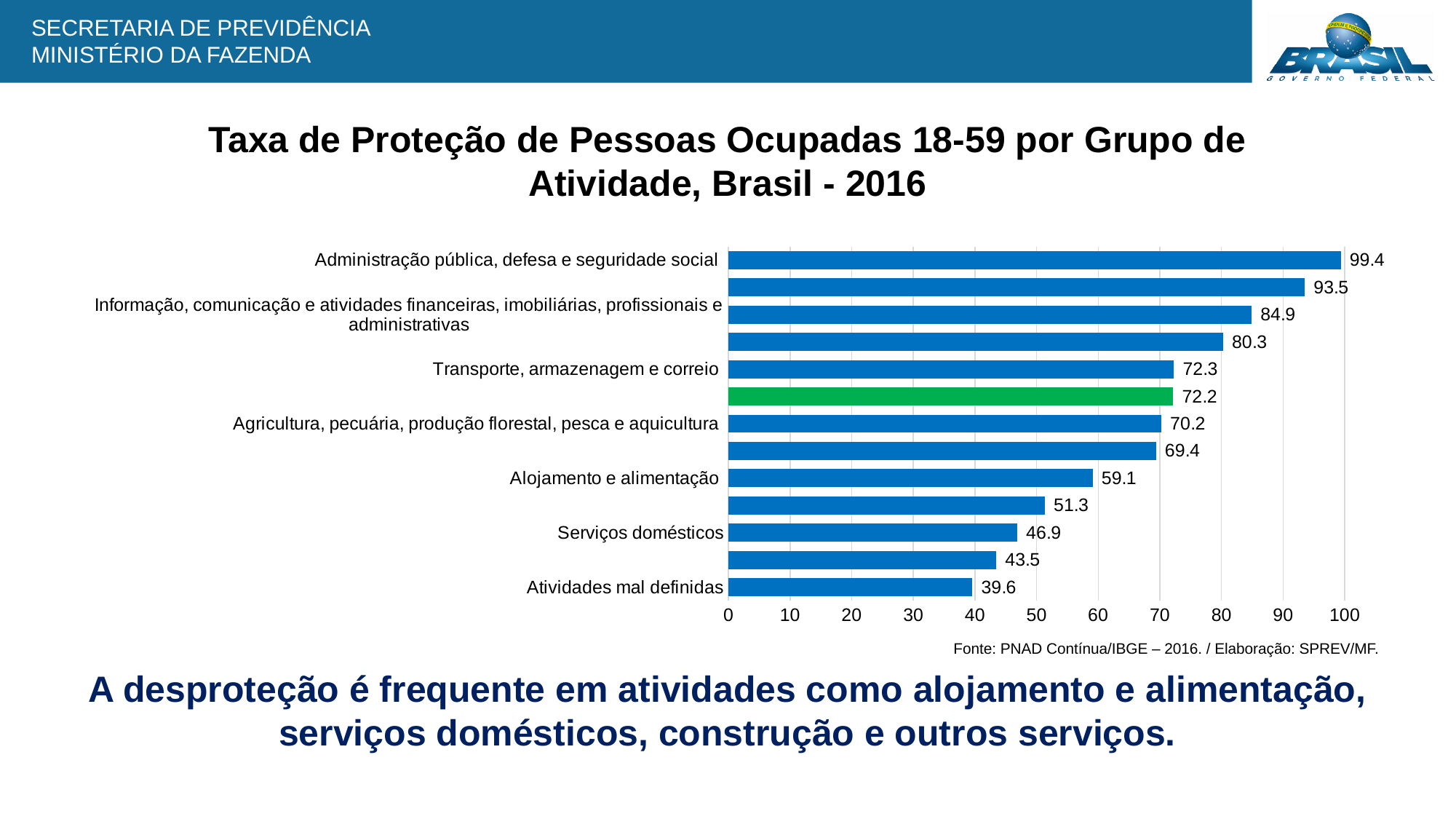

Taxa de Proteção de Pessoas Ocupadas 18-59 por Grupo de Atividade, Brasil - 2016

### Chart

| Category |  |
|---|---|
| Atividades mal definidas | 39.57847317190894 |
| Construção | 43.46645475369563 |
| Serviços domésticos | 46.87599445817453 |
| Outros serviços | 51.340616575836364 |
| Alojamento e alimentação  | 59.116803713296875 |
| Comércio e reparação de veículos | 69.38931142705862 |
| Agricultura, pecuária, produção florestal, pesca e aquicultura  | 70.22636446463562 |
| Taxa média de proteção | 72.18521905779764 |
| Transporte, armazenagem e correio  | 72.30205138802249 |
| Indústria geral | 80.28481340667933 |
| Informação, comunicação e atividades financeiras, imobiliárias, profissionais e administrativas | 84.8928909036683 |
| Educação, saúde humana e serviços sociais | 93.52815608576758 |
| Administração pública, defesa e seguridade social  | 99.36693923097936 |
Fonte: PNAD Contínua/IBGE – 2016. / Elaboração: SPREV/MF.
A desproteção é frequente em atividades como alojamento e alimentação, serviços domésticos, construção e outros serviços.